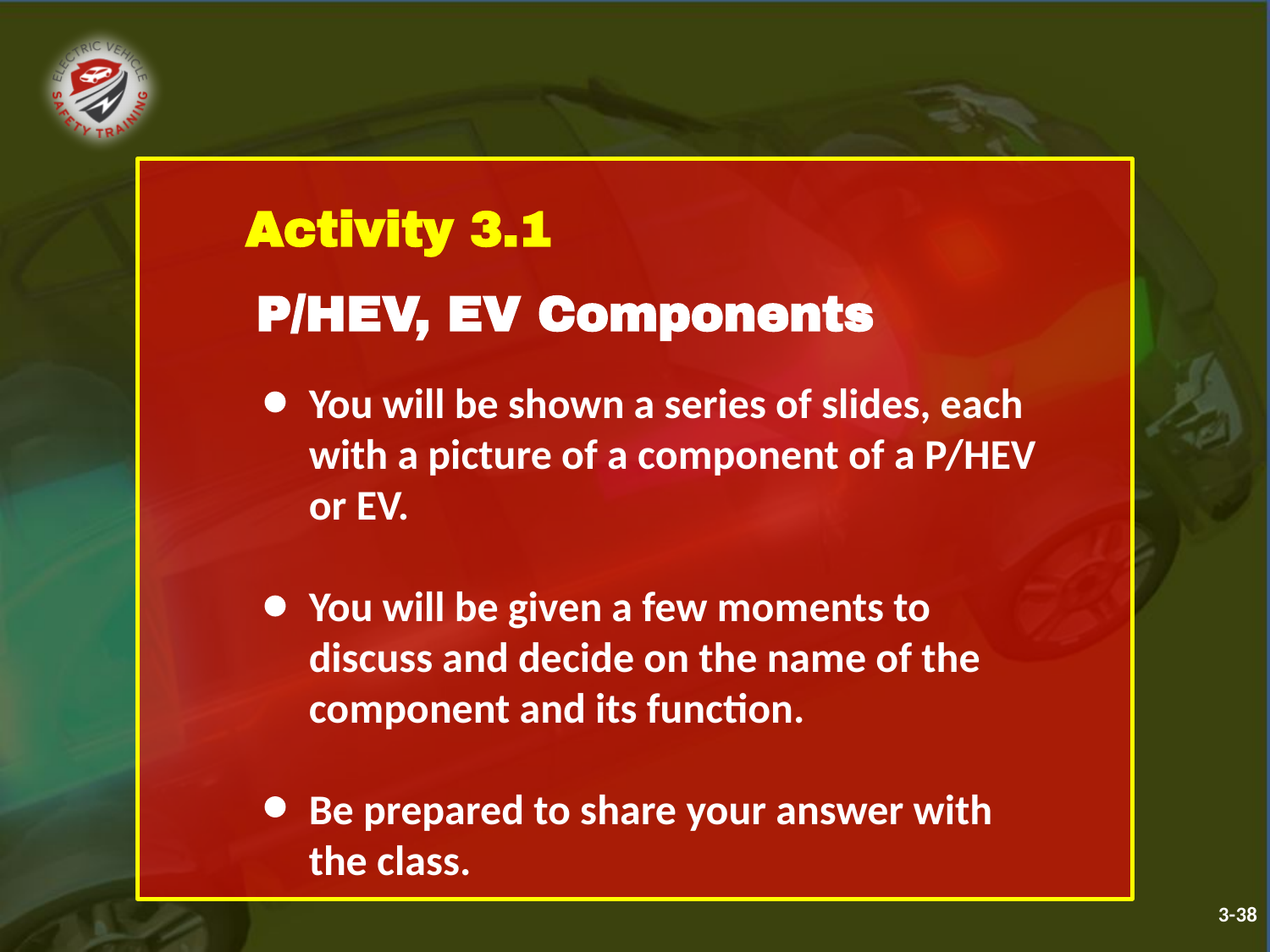

Activity 3.1
P/HEV, EV Components
You will be shown a series of slides, each with a picture of a component of a P/HEV or EV.

You will be given a few moments to discuss and decide on the name of the component and its function.

Be prepared to share your answer with the class.

3-38